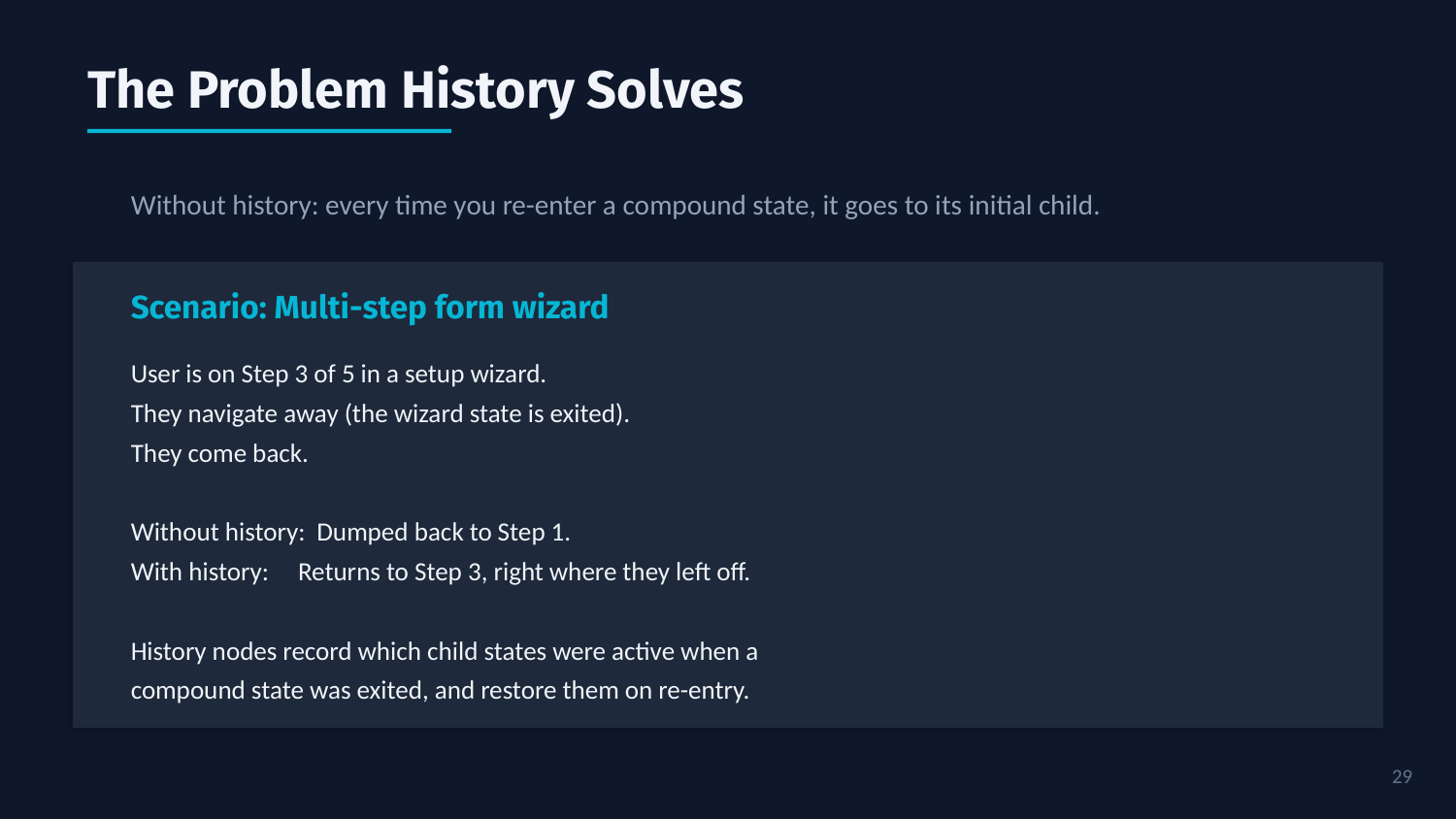

The Problem History Solves

Without history: every time you re-enter a compound state, it goes to its initial child.

Scenario: Multi-step form wizard
User is on Step 3 of 5 in a setup wizard.
They navigate away (the wizard state is exited).
They come back.

Without history:  Dumped back to Step 1.
With history:     Returns to Step 3, right where they left off.

History nodes record which child states were active when a
compound state was exited, and restore them on re-entry.
29